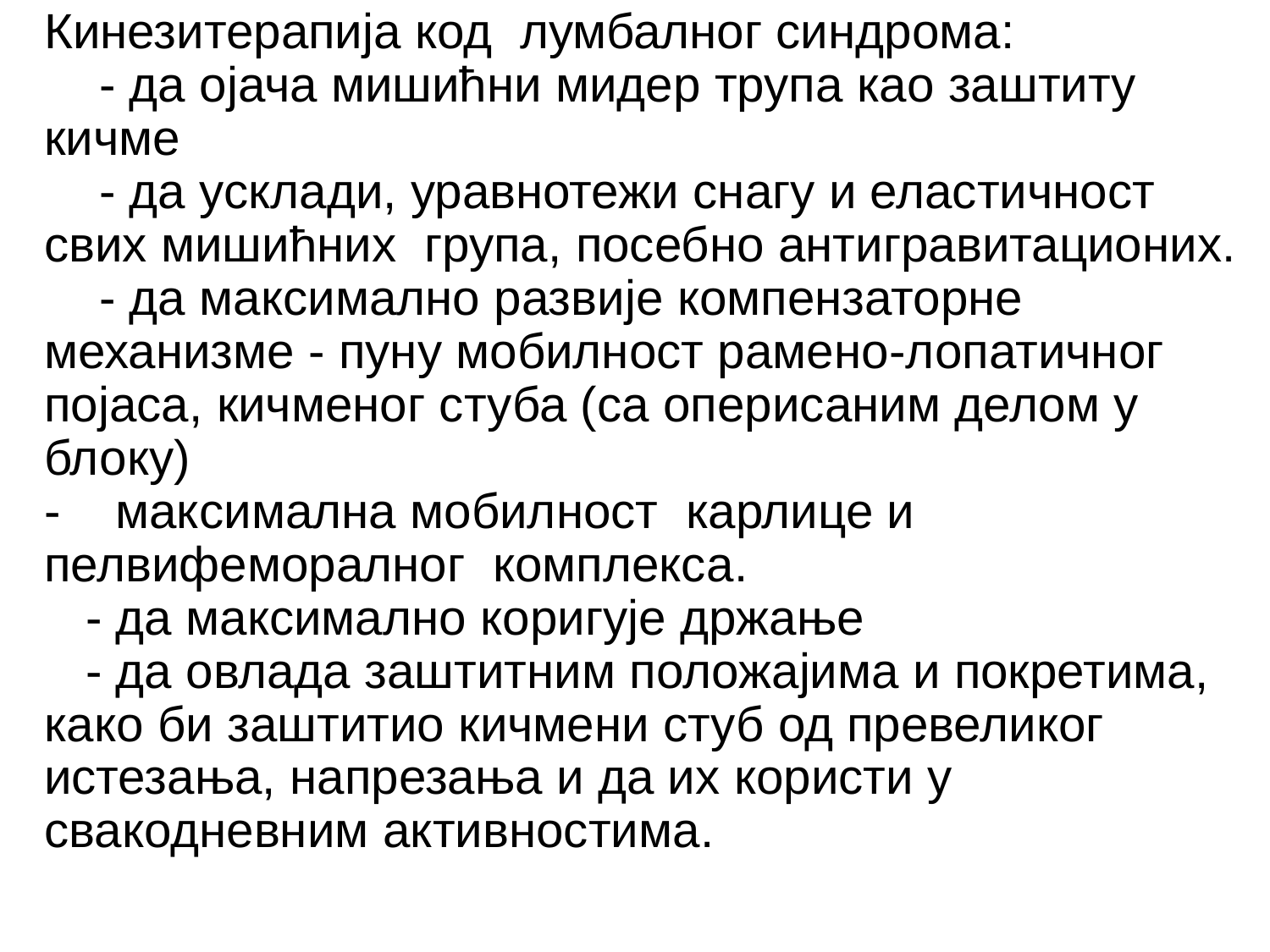

Кинезитерапија код  лумбалног синдрома:
    - да ојача мишићни мидер трупа као заштиту кичме
    - да усклади, уравнотежи снагу и еластичност свих мишићних  група, посебно антигравитационих.
    - да максимално развије компензаторне механизме - пуну мобилност рамено-лопатичног појаса, кичменог стуба (са оперисаним делом у блоку)
-    максимална мобилност  карлице и пелвифеморалног  комплекса.
   - да максимално коригује држање
   - да овлада заштитним положајима и покретима, како би заштитио кичмени стуб од превеликог истезања, напрезања и да их користи у свакодневним активностима.